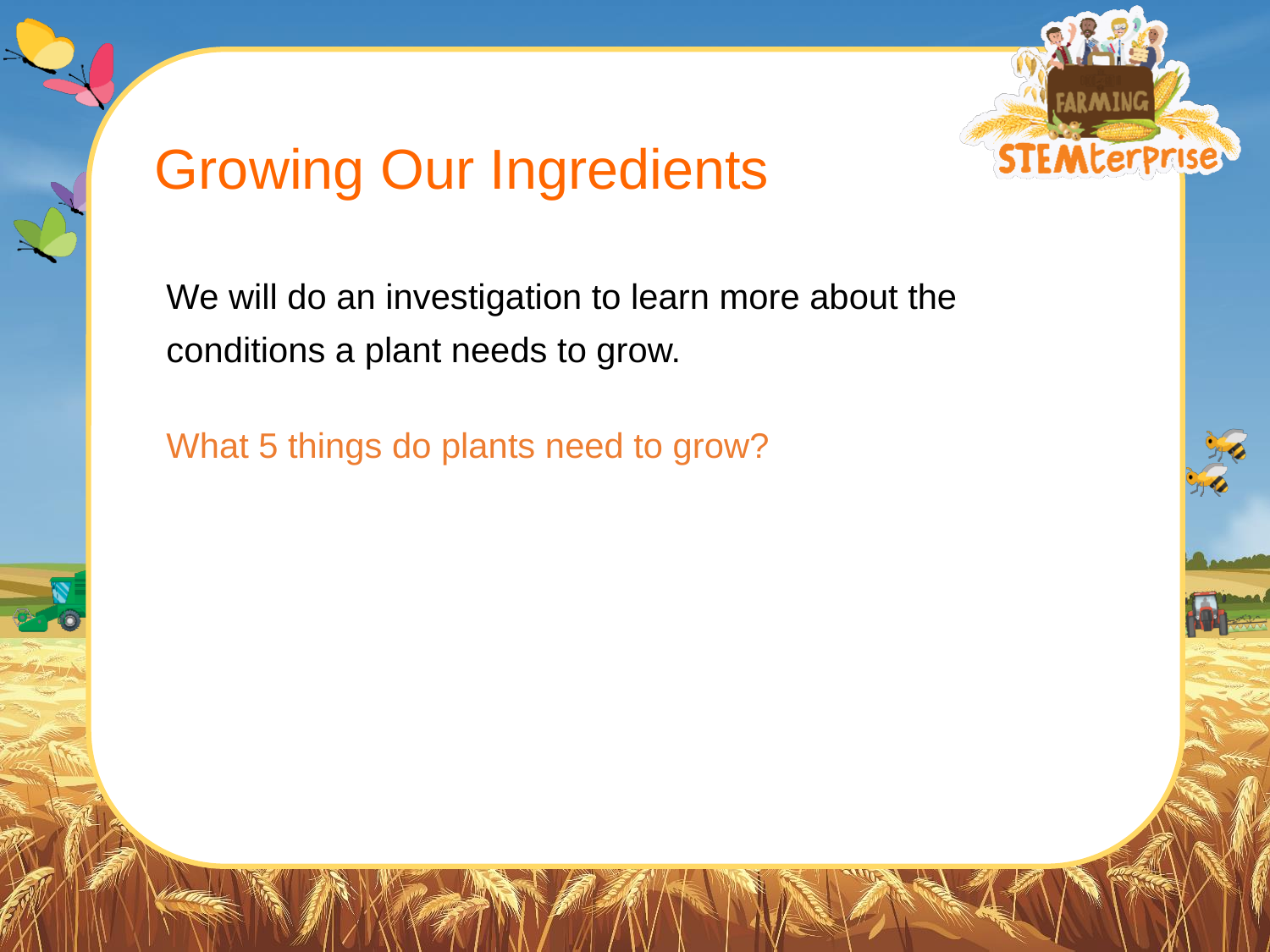

Growing Our Ingredients
We will do an investigation to learn more about the conditions a plant needs to grow.
What 5 things do plants need to grow?